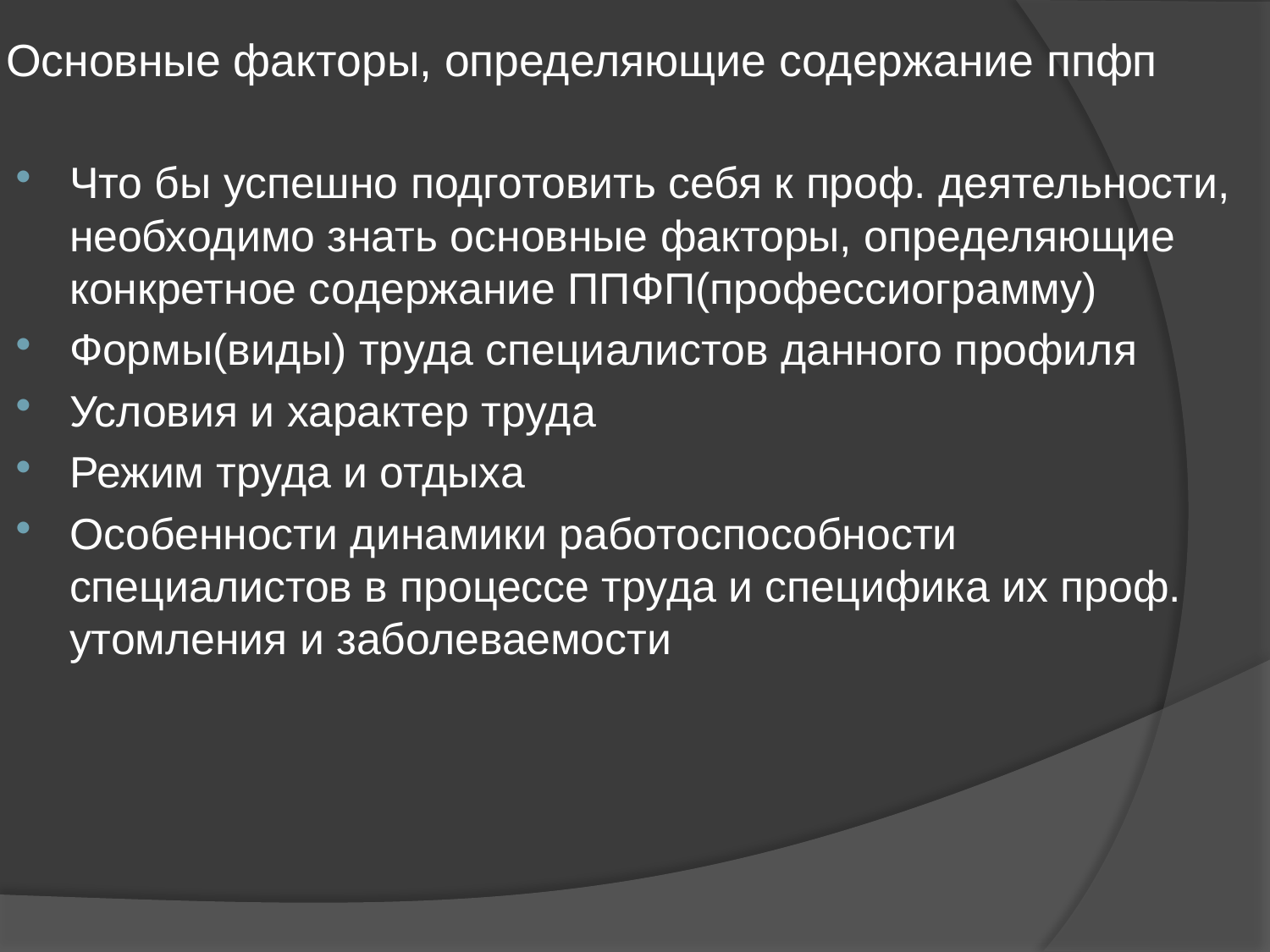

# Основные факторы, определяющие содержание ппфп
Что бы успешно подготовить себя к проф. деятельности, необходимо знать основные факторы, определяющие конкретное содержание ППФП(профессиограмму)
Формы(виды) труда специалистов данного профиля
Условия и характер труда
Режим труда и отдыха
Особенности динамики работоспособности специалистов в процессе труда и специфика их проф. утомления и заболеваемости